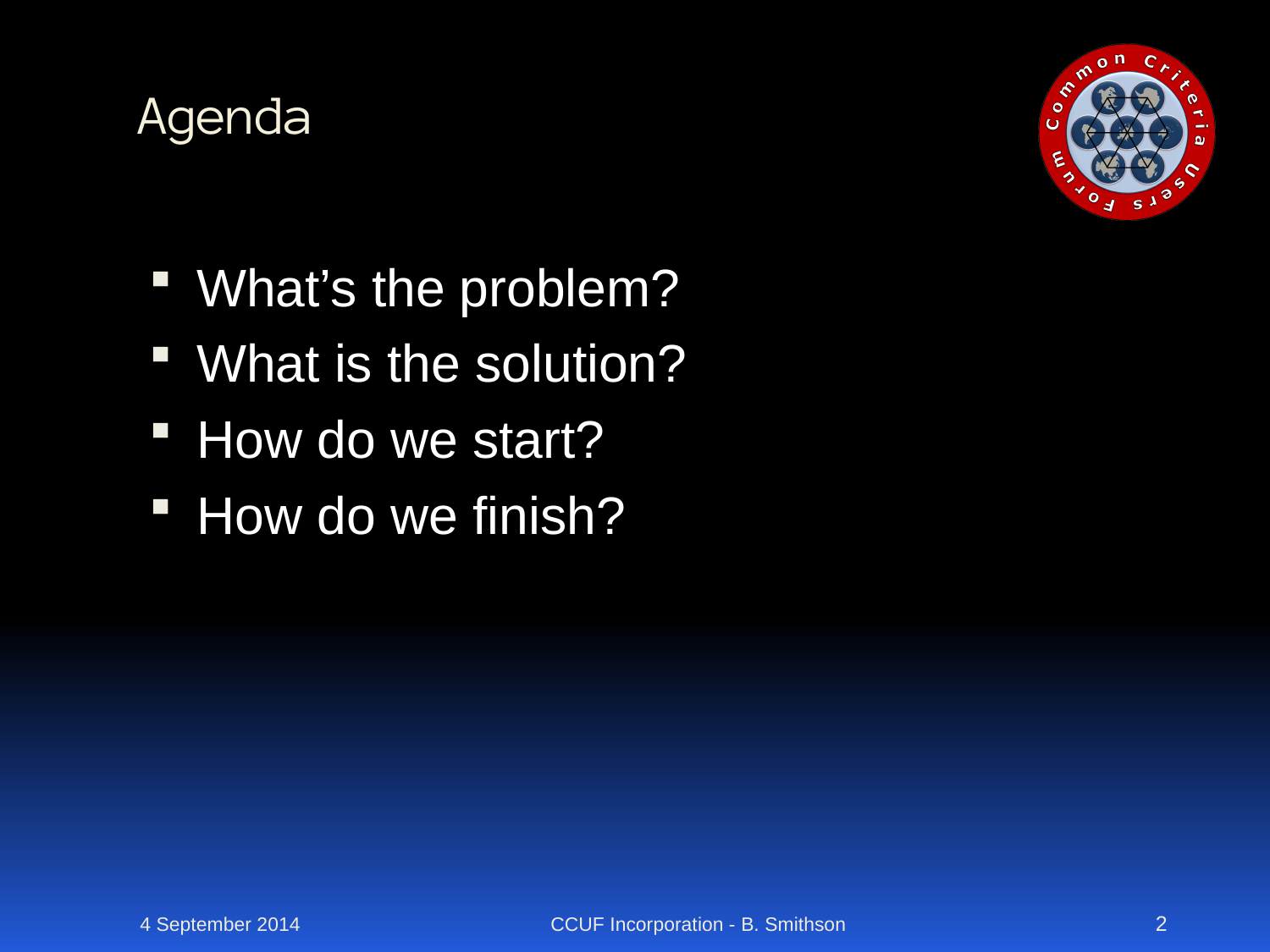

# Agenda
What’s the problem?
What is the solution?
How do we start?
How do we finish?

4 September 2014
CCUF Incorporation - B. Smithson
2